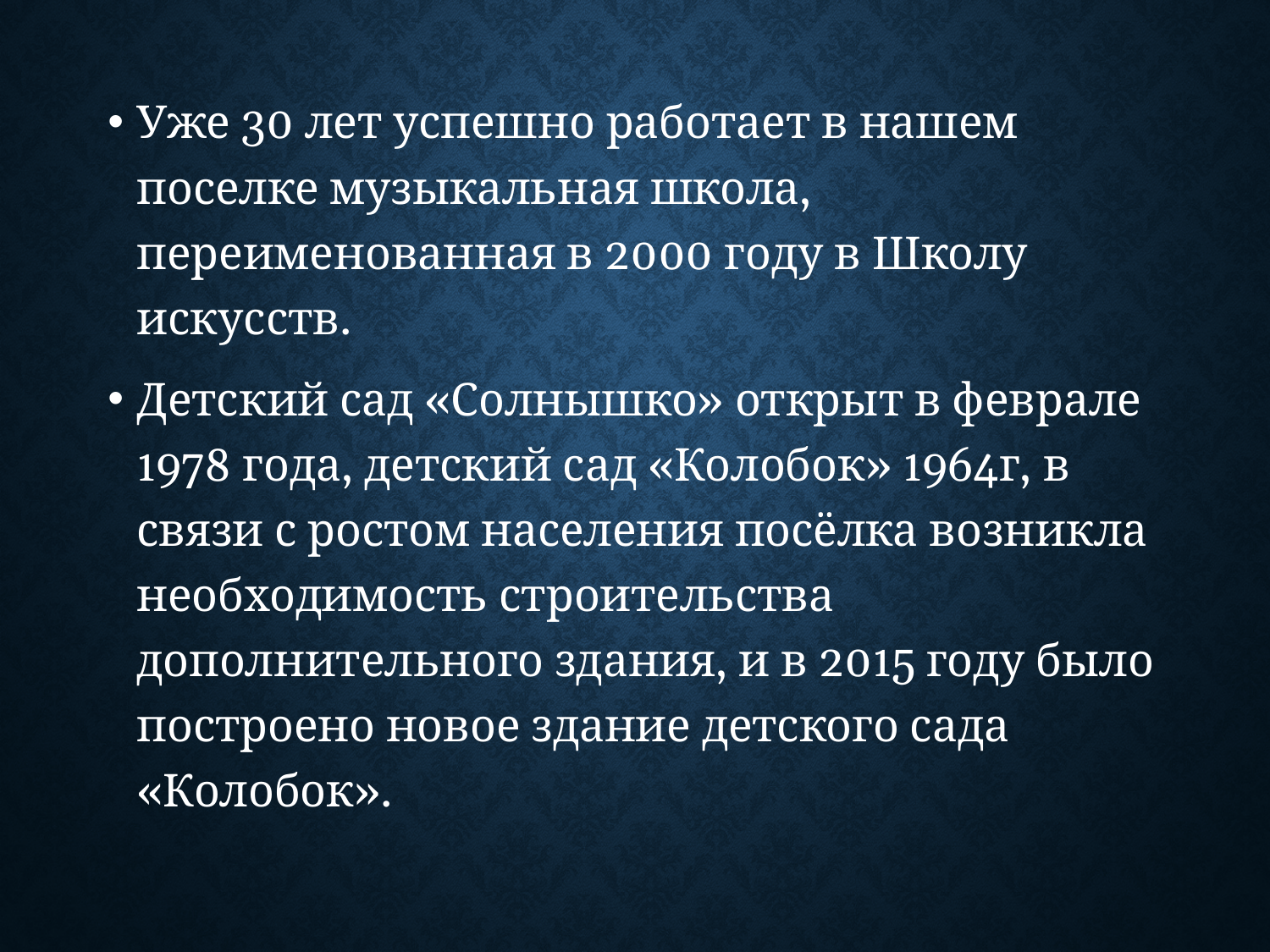

Уже 30 лет успешно работает в нашем поселке музыкальная школа, переименованная в 2000 году в Школу искусств.
Детский сад «Солнышко» открыт в феврале 1978 года, детский сад «Колобок» 1964г, в связи с ростом населения посёлка возникла необходимость строительства дополнительного здания, и в 2015 году было построено новое здание детского сада «Колобок».